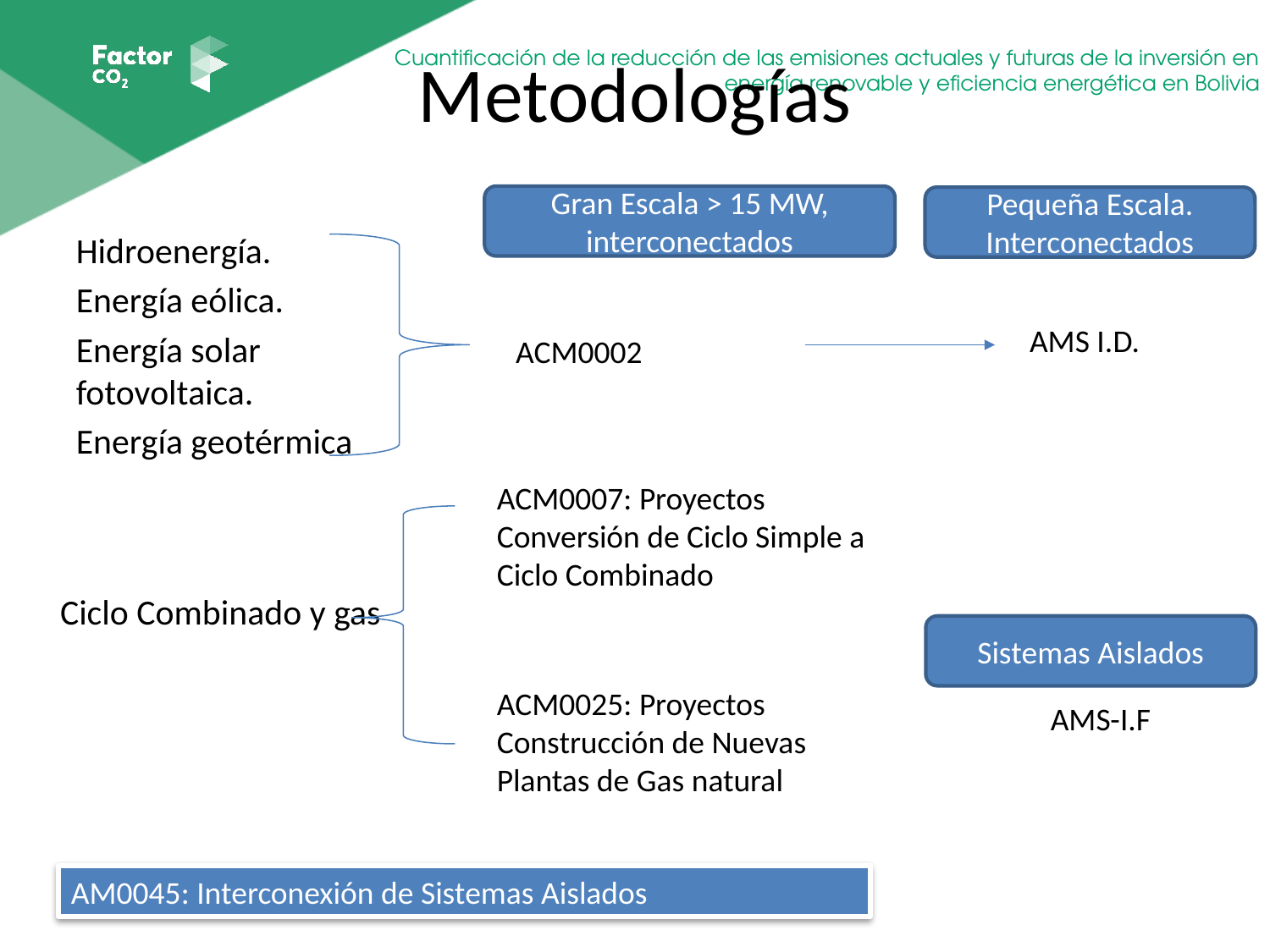

# Metodologías
Gran Escala > 15 MW, interconectados
Pequeña Escala. Interconectados
Hidroenergía.
Energía eólica.
Energía solar fotovoltaica.
Energía geotérmica

AMS I.D.
ACM0002
ACM0007: Proyectos  Conversión de Ciclo Simple a Ciclo Combinado

Ciclo Combinado y gas
Sistemas Aislados
ACM0025: Proyectos Construcción de Nuevas Plantas de Gas natural
AMS-I.F
AM0045: Interconexión de Sistemas Aislados